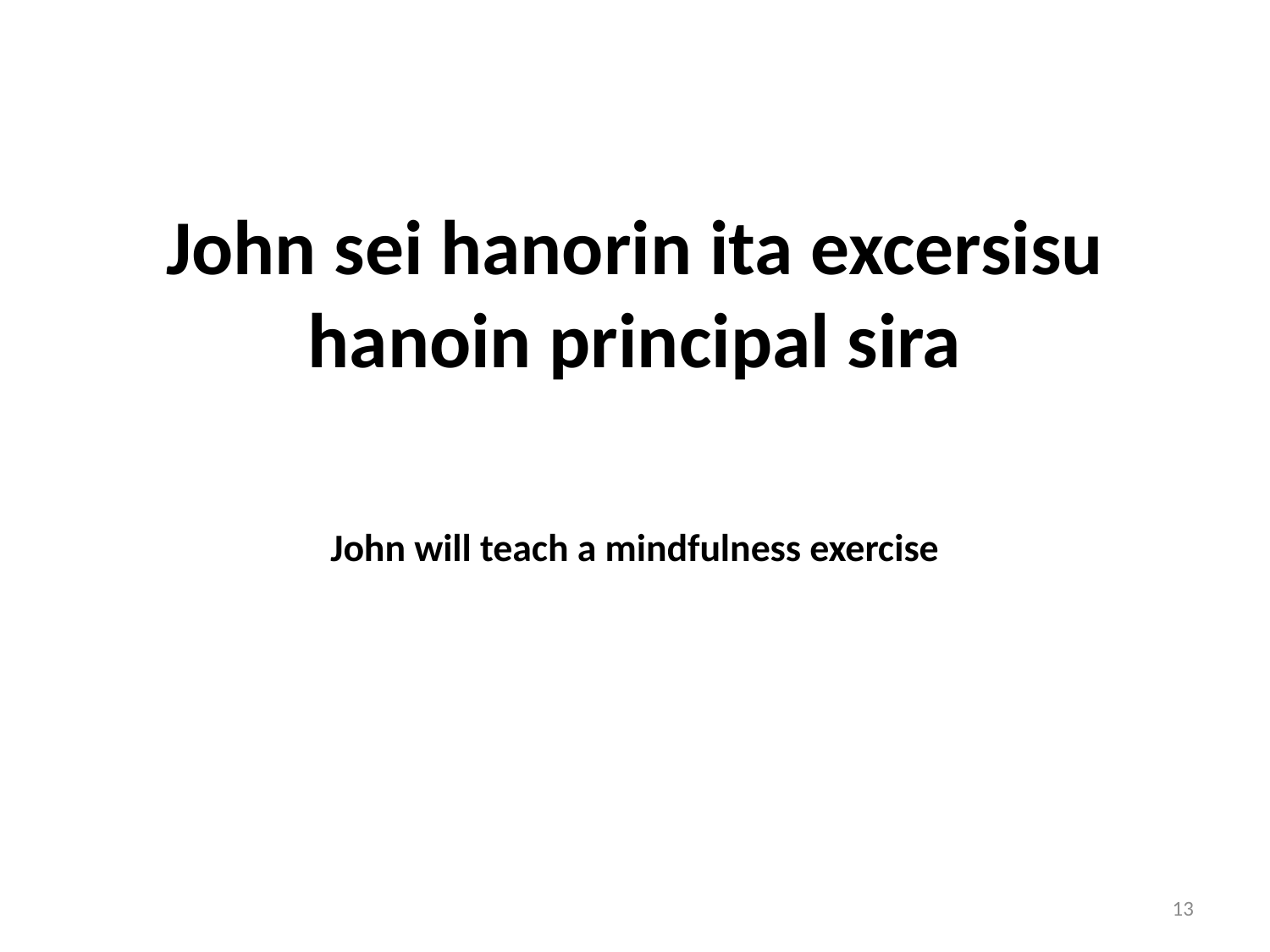

# John sei hanorin ita excersisu hanoin principal sira John will teach a mindfulness exercise
13